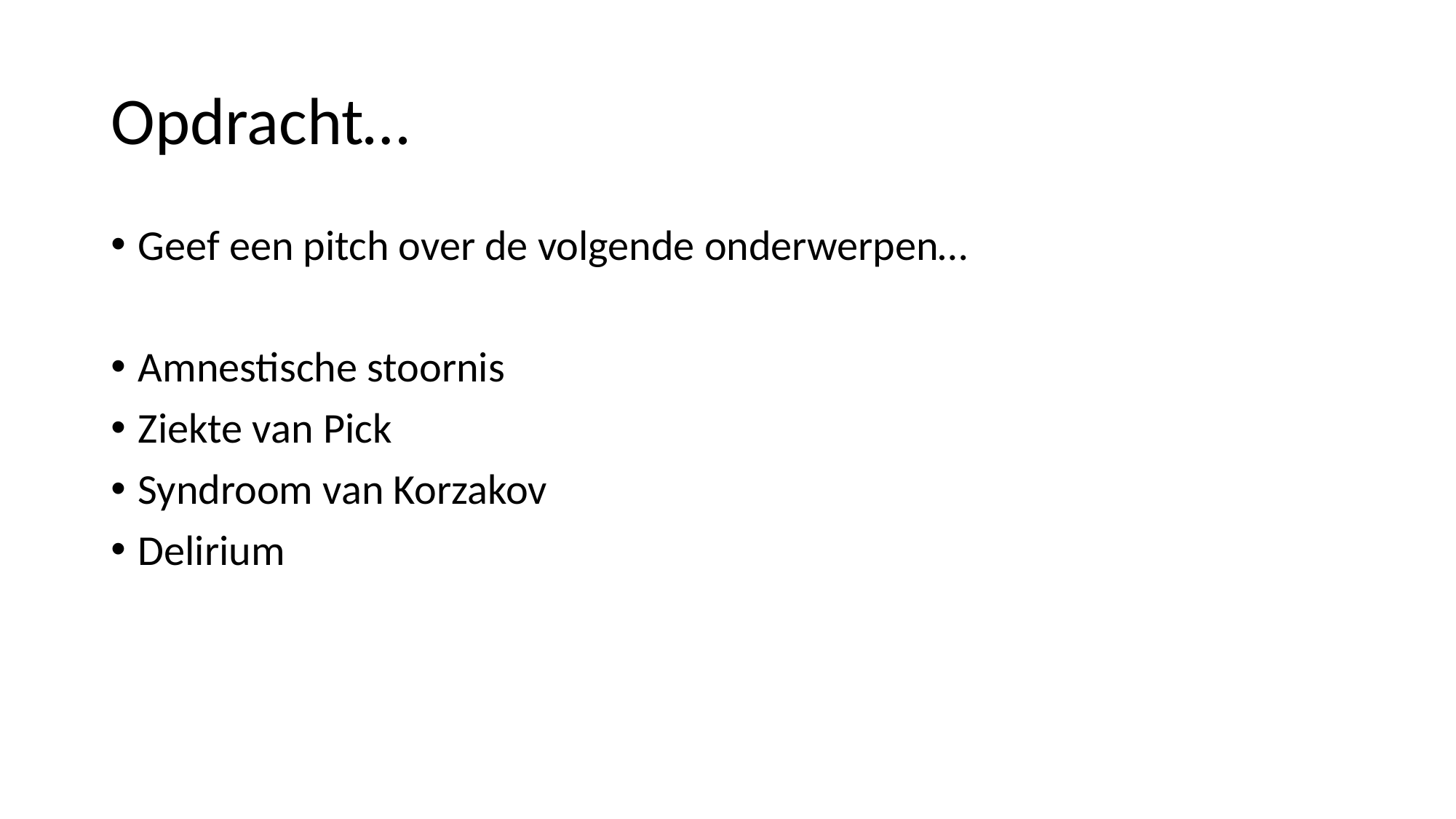

# Opdracht…
Geef een pitch over de volgende onderwerpen…

Amnestische stoornis
Ziekte van Pick
Syndroom van Korzakov
Delirium